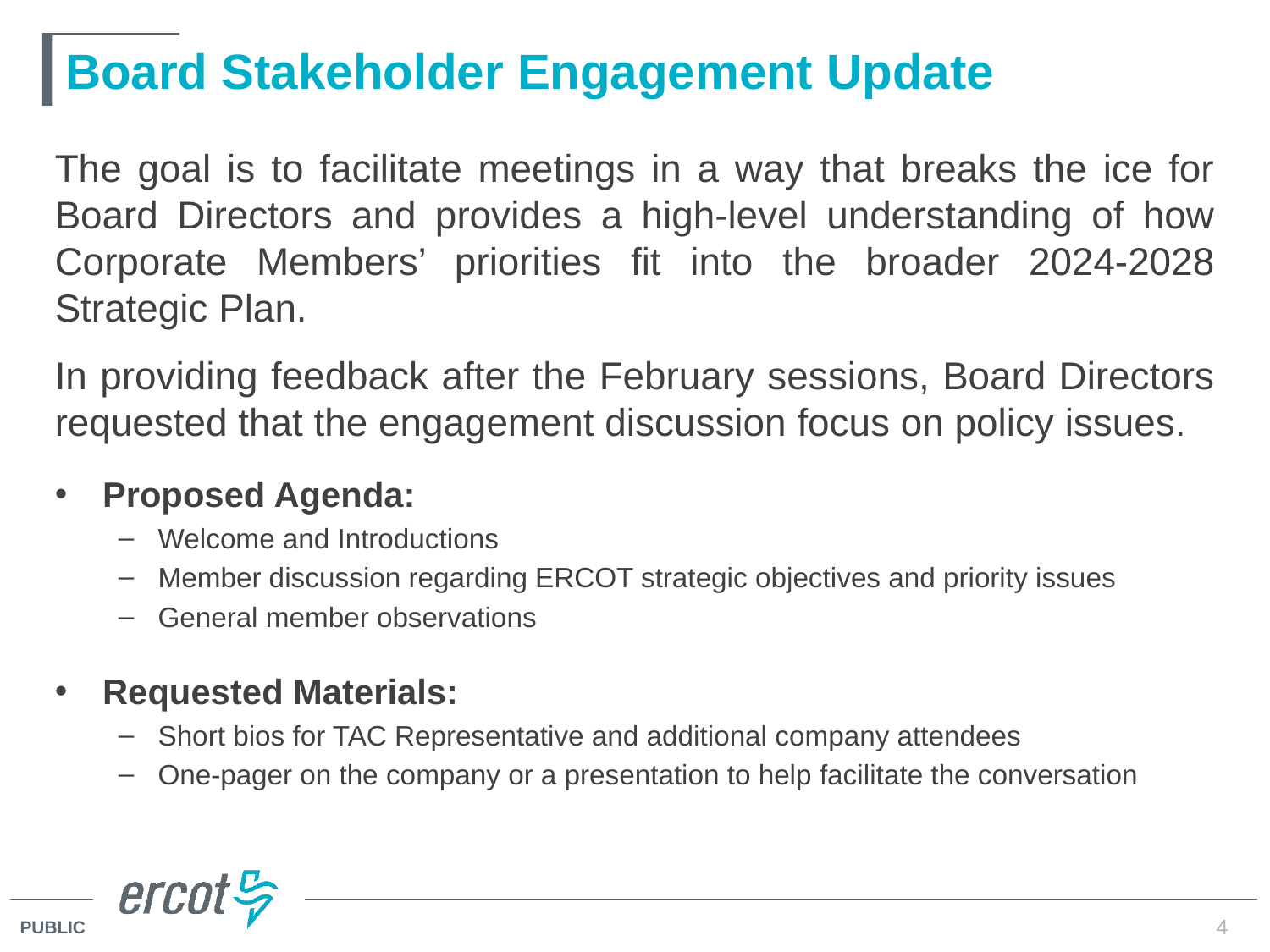

# Board Stakeholder Engagement Update
The goal is to facilitate meetings in a way that breaks the ice for Board Directors and provides a high-level understanding of how Corporate Members’ priorities fit into the broader 2024-2028 Strategic Plan.
In providing feedback after the February sessions, Board Directors requested that the engagement discussion focus on policy issues.
Proposed Agenda:
Welcome and Introductions
Member discussion regarding ERCOT strategic objectives and priority issues
General member observations

Requested Materials:
Short bios for TAC Representative and additional company attendees
One-pager on the company or a presentation to help facilitate the conversation
4